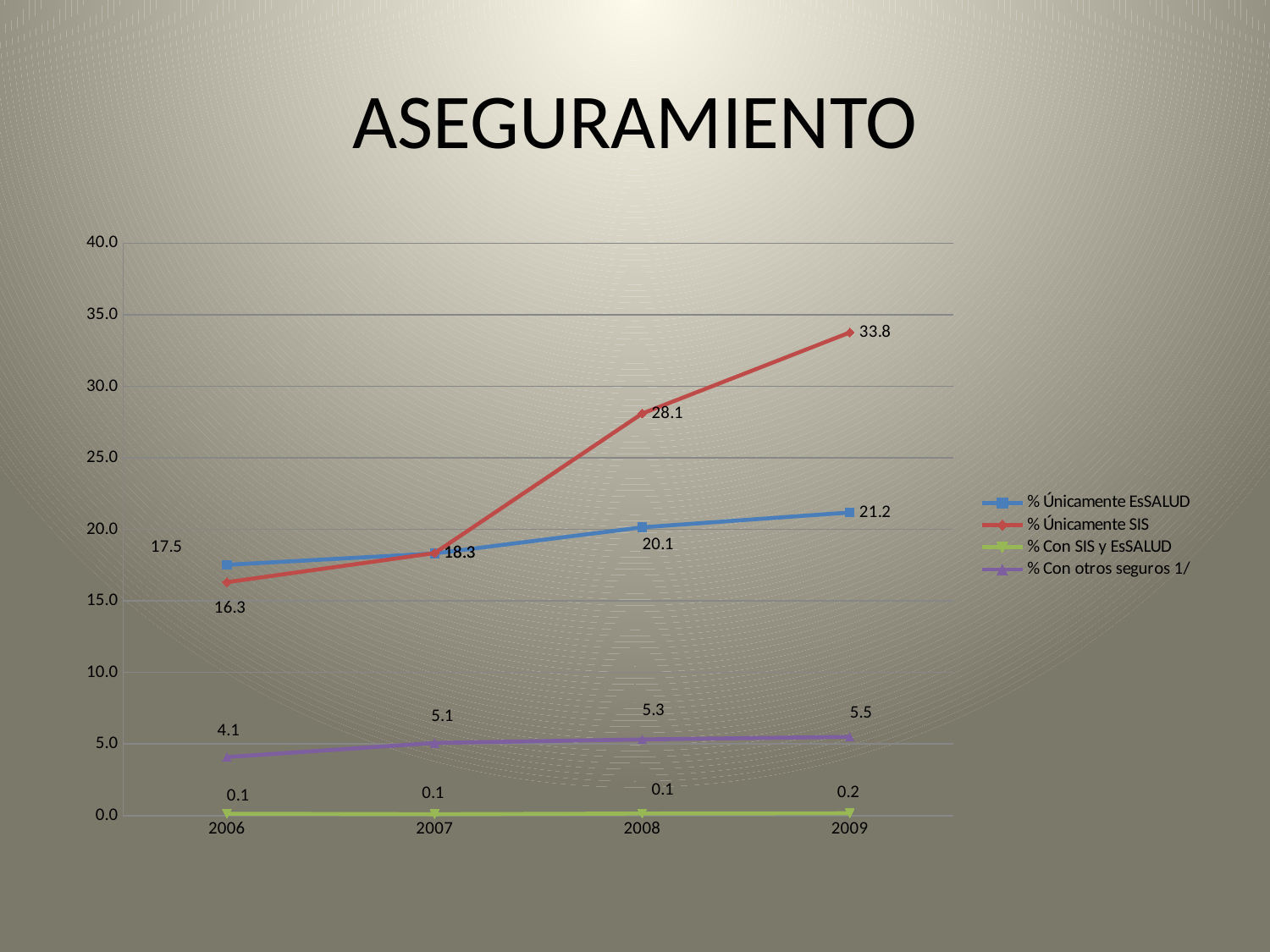

# ASEGURAMIENTO

### Chart

| Category | % Únicamente EsSALUD | % Únicamente SIS | % Con SIS y EsSALUD | % Con otros seguros 1/ |
|---|---|---|---|---|
| 2006 | 17.524152874810326 | 16.30775806007919 | 0.1282619629841722 | 4.086960447789718 |
| 2007 | 18.314902634702925 | 18.34197280844819 | 0.09307193600261886 | 5.072429409004742 |
| 2008 | 20.147992609953757 | 28.097725980445592 | 0.14150362491584967 | 5.322447403158069 |
| 2009 | 21.184801923367008 | 33.7651264750323 | 0.1584582208169282 | 5.5 |